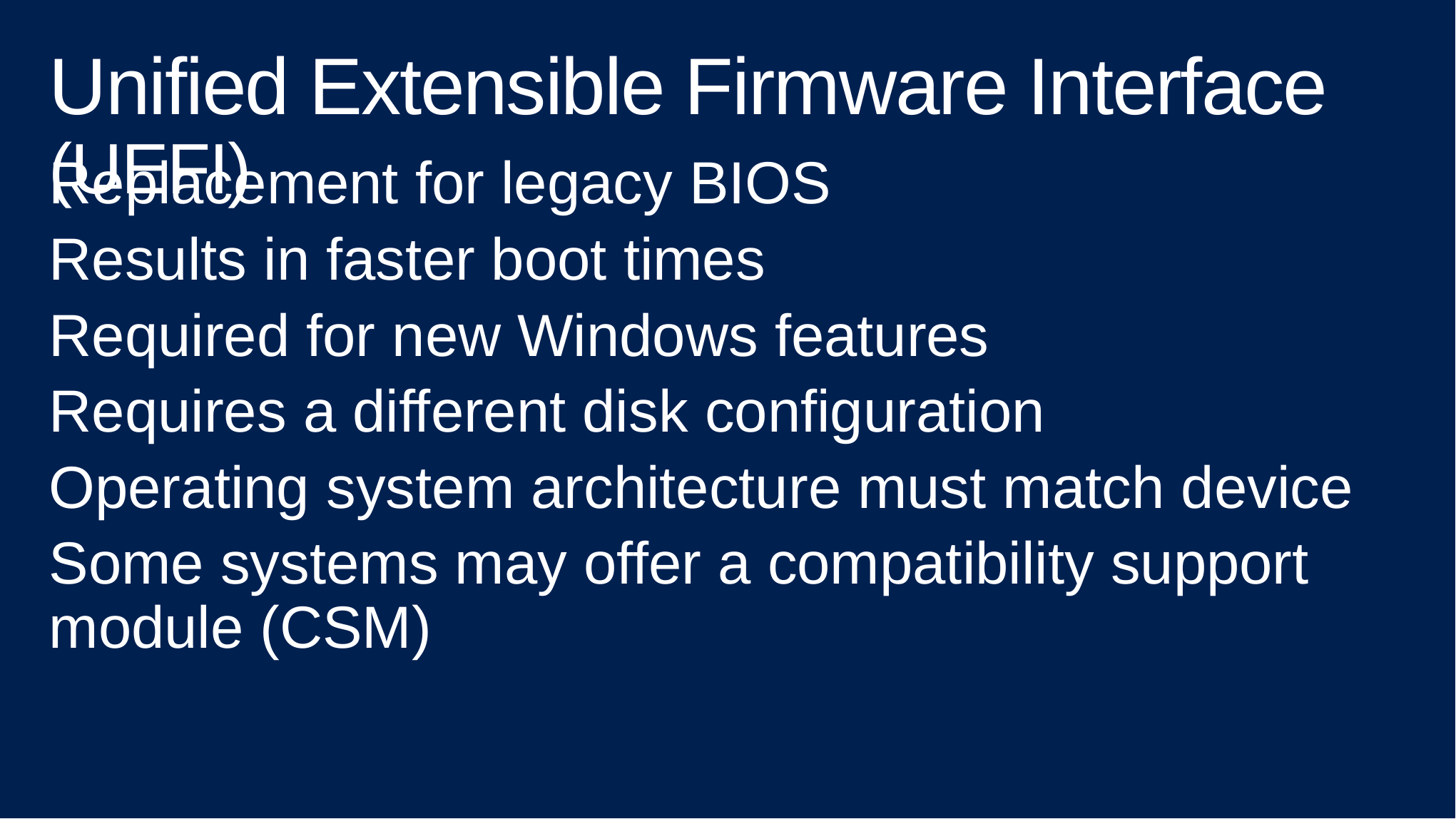

# Unified Extensible Firmware Interface (UEFI)
Replacement for legacy BIOS
Results in faster boot times
Required for new Windows features
Requires a different disk configuration
Operating system architecture must match device
Some systems may offer a compatibility support module (CSM)